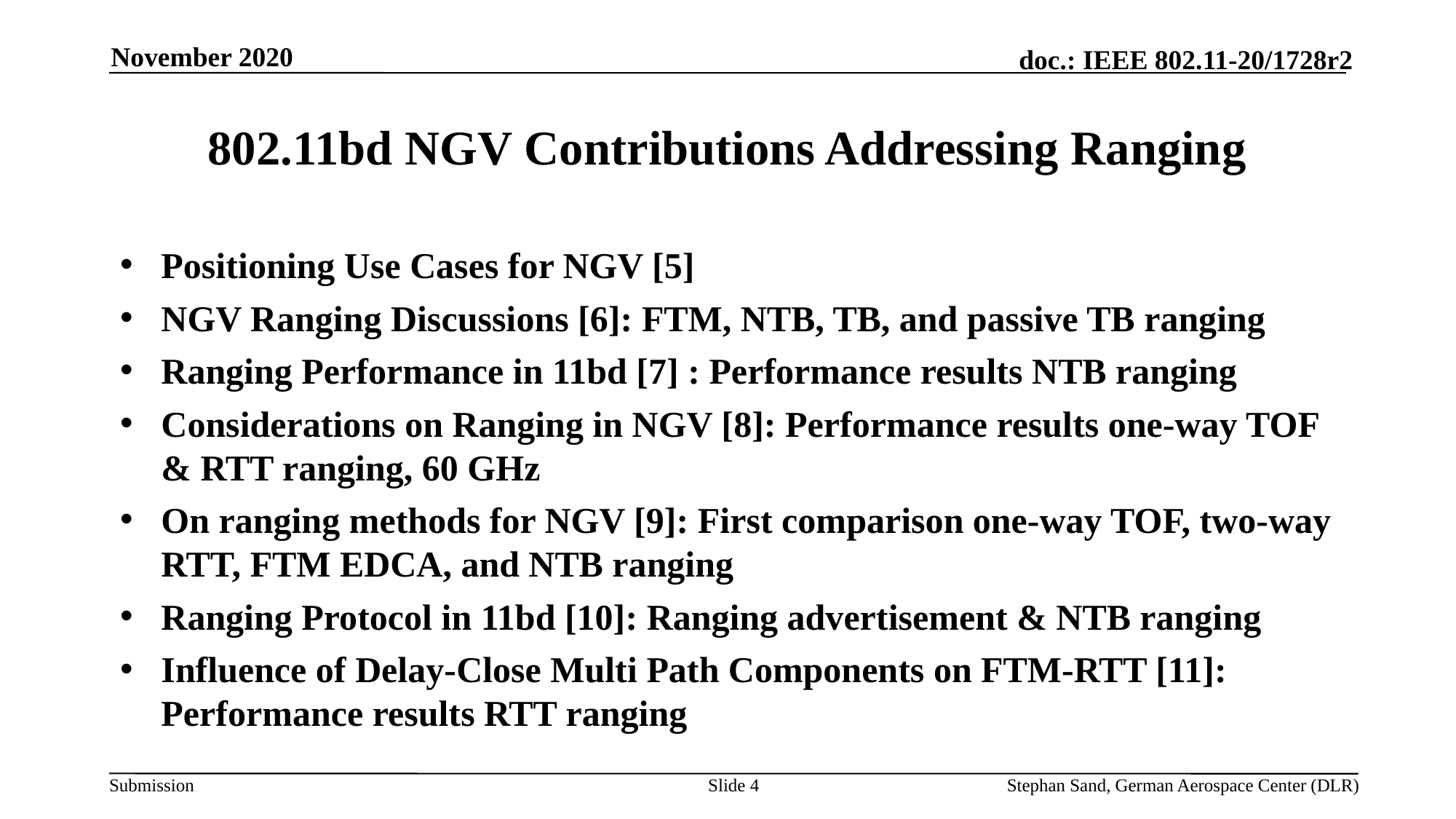

November 2020
# 802.11bd NGV Contributions Addressing Ranging
Positioning Use Cases for NGV [5]
NGV Ranging Discussions [6]: FTM, NTB, TB, and passive TB ranging
Ranging Performance in 11bd [7] : Performance results NTB ranging
Considerations on Ranging in NGV [8]: Performance results one-way TOF & RTT ranging, 60 GHz
On ranging methods for NGV [9]: First comparison one-way TOF, two-way RTT, FTM EDCA, and NTB ranging
Ranging Protocol in 11bd [10]: Ranging advertisement & NTB ranging
Influence of Delay-Close Multi Path Components on FTM-RTT [11]: Performance results RTT ranging

Slide 4
Stephan Sand, German Aerospace Center (DLR)